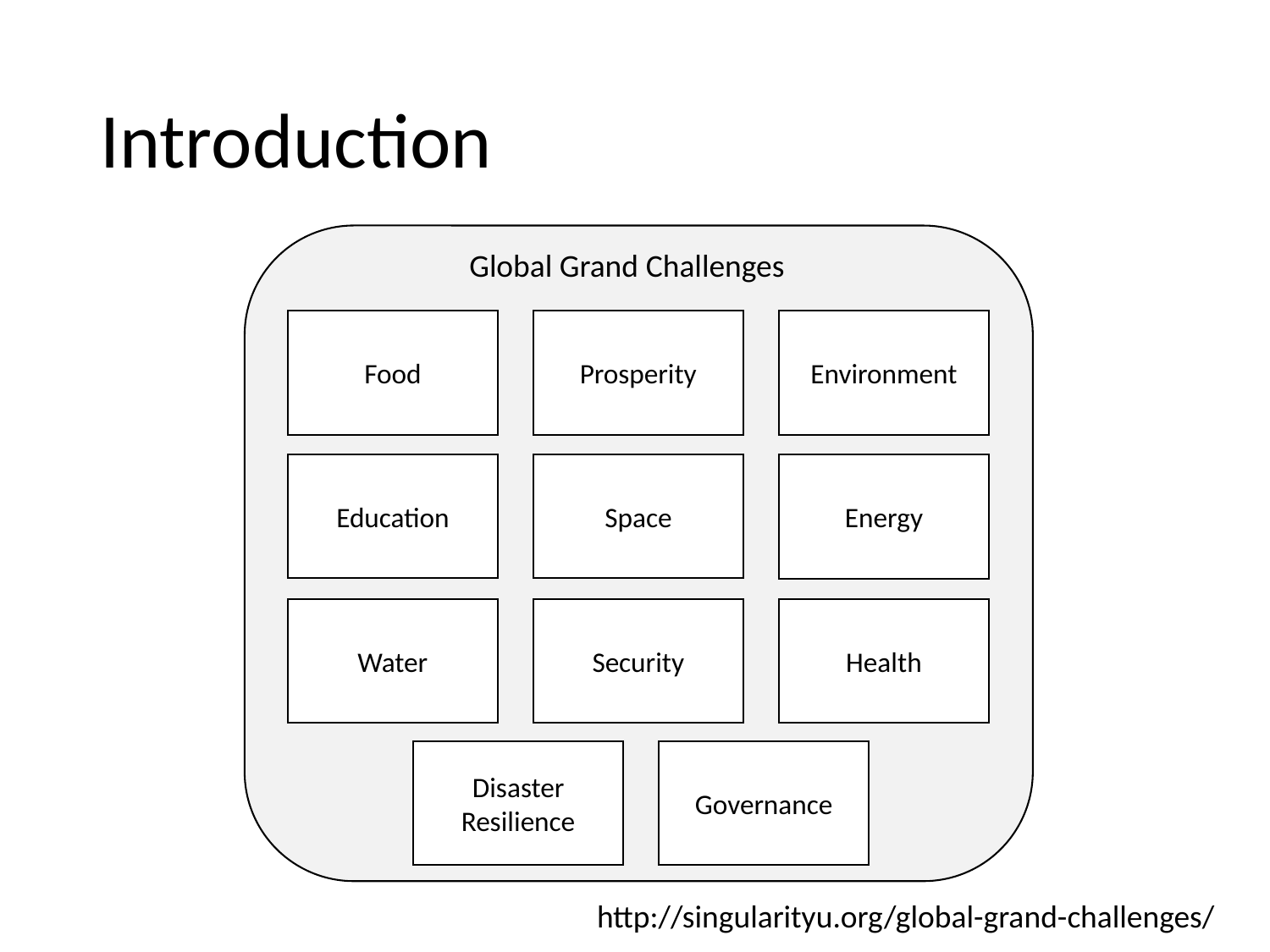

# Introduction

Global Grand Challenges
Food
Prosperity
Environment
Space
Education
Energy
Health
Water
Security
Governance
Disaster Resilience
http://singularityu.org/global-grand-challenges/